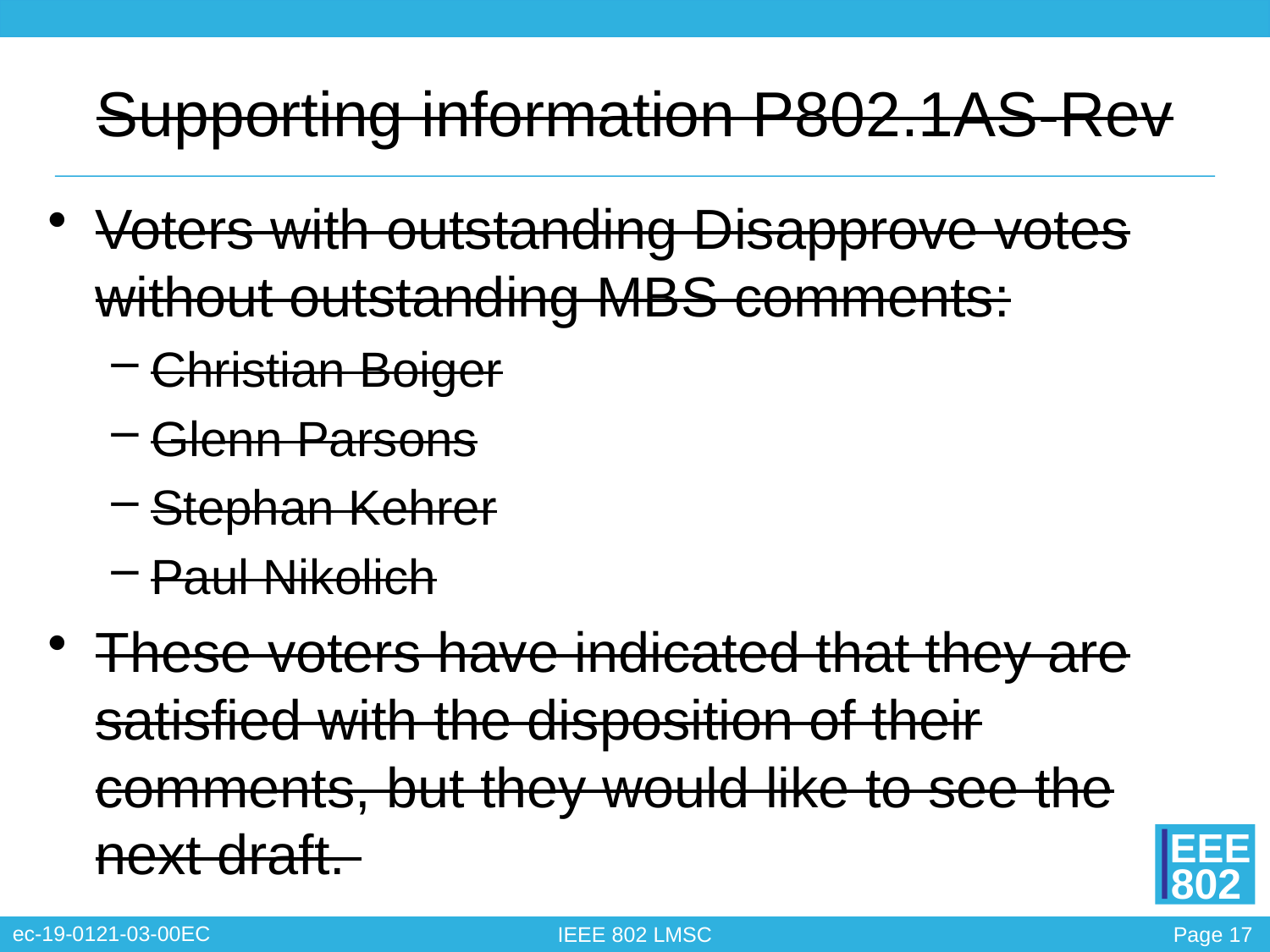

# Supporting information P802.1AS-Rev
Voters with outstanding Disapprove votes without outstanding MBS comments:
Christian Boiger
Glenn Parsons
Stephan Kehrer
Paul Nikolich
These voters have indicated that they are satisfied with the disposition of their comments, but they would like to see the next draft.